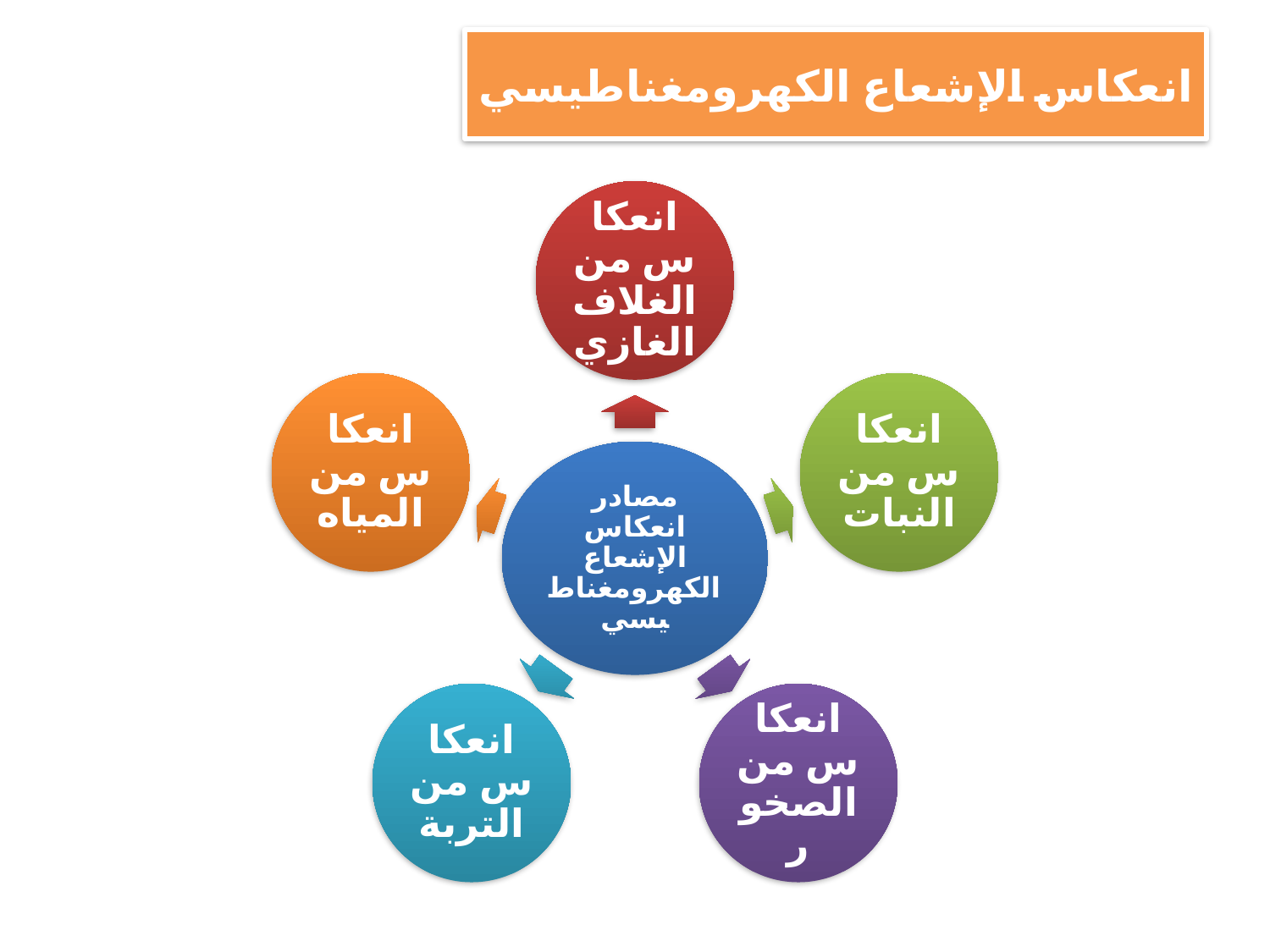

# انعكاس الإشعاع الكهرومغناطيسي
مصادر انعكاس الإشعاع الكهرومغناطيسي

انعكاس من الغلاف الغازي

انعكاس من النبات

انعكاس من الصخور

انعكاس من التربة

انعكاس من المياه